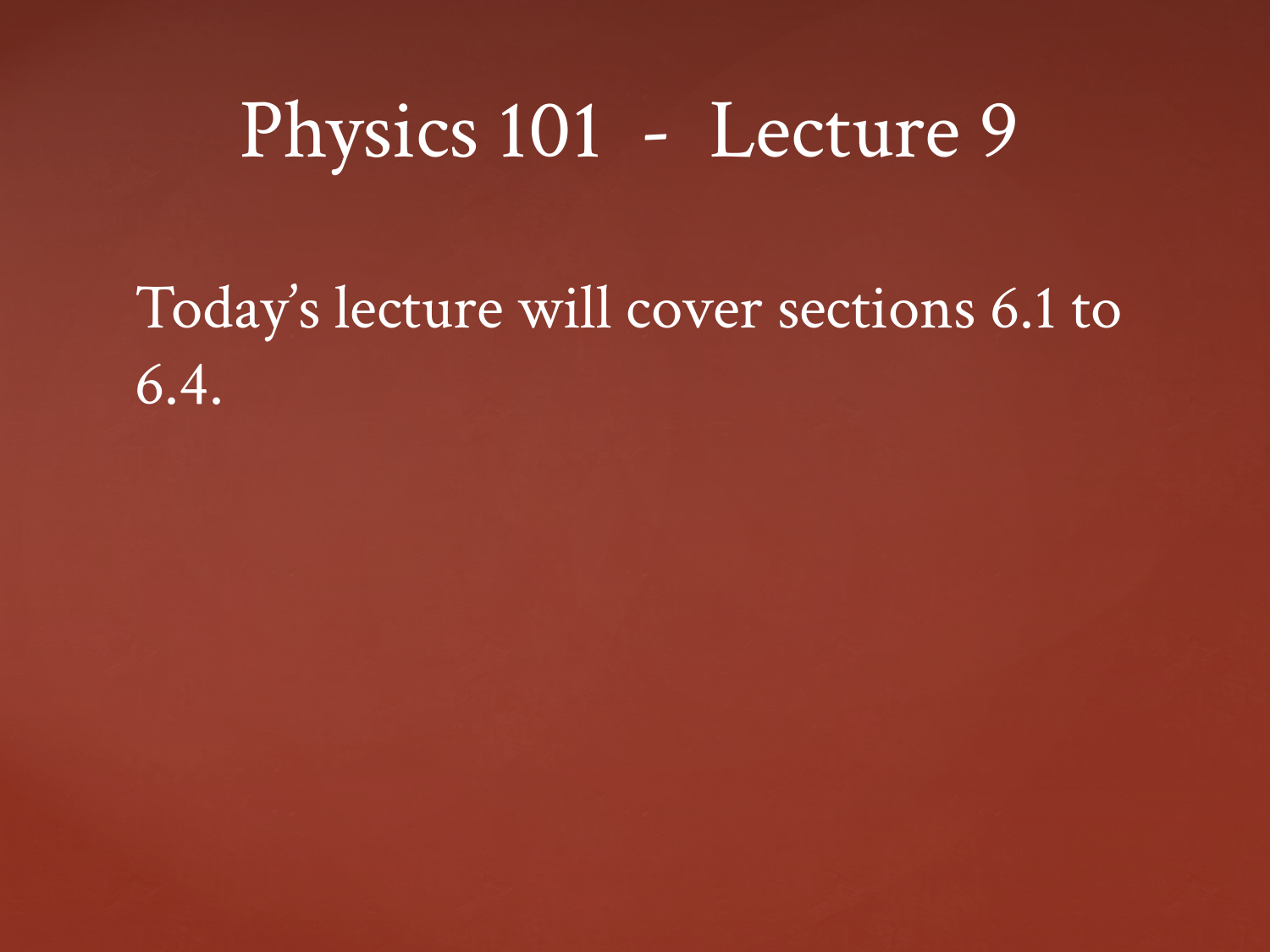

# Physics 101  -  Lecture 9
Today’s lecture will cover sections 6.1 to 6.4.